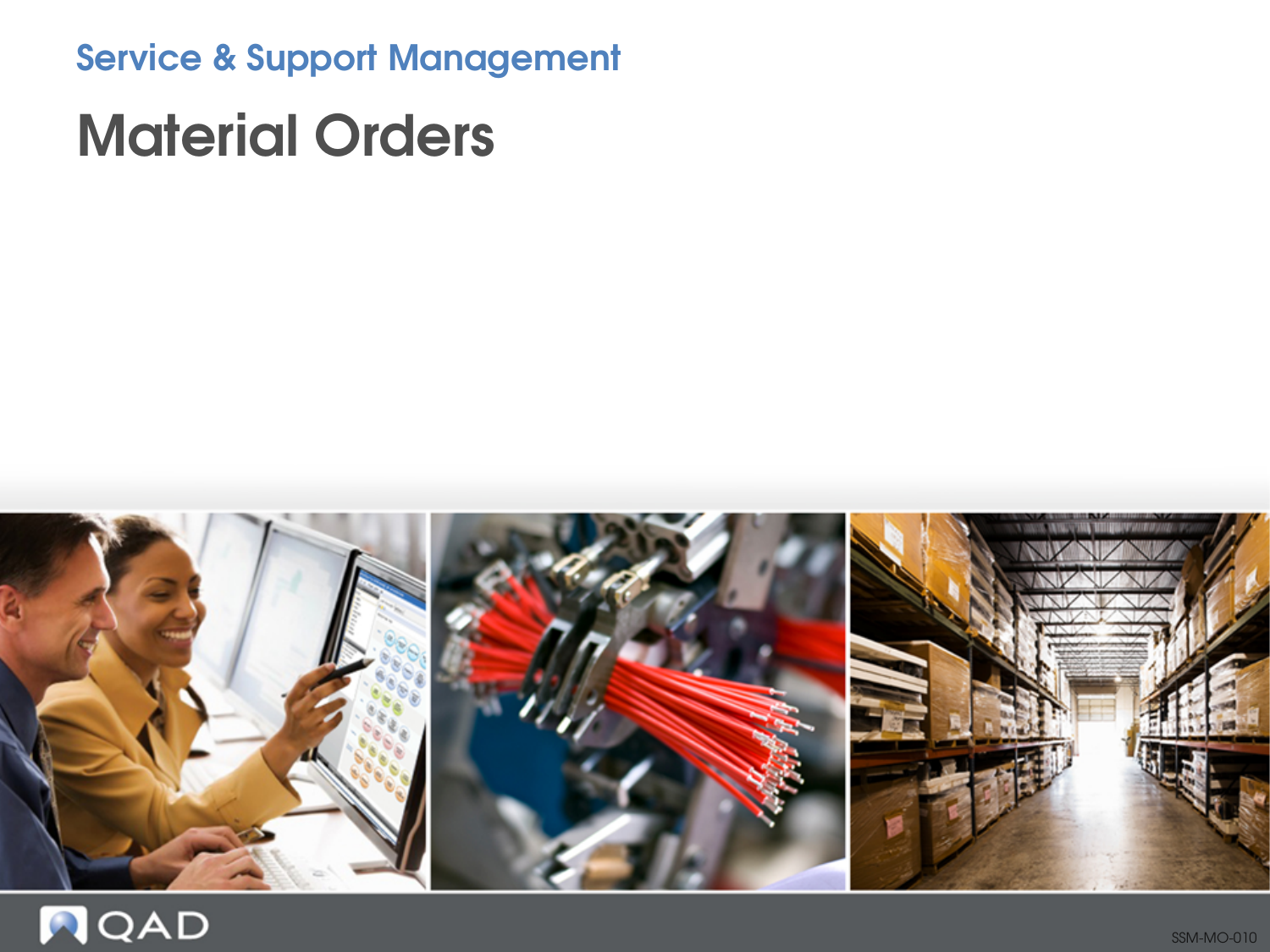

Service & Support Management
# Material Orders

SSM-MO-010